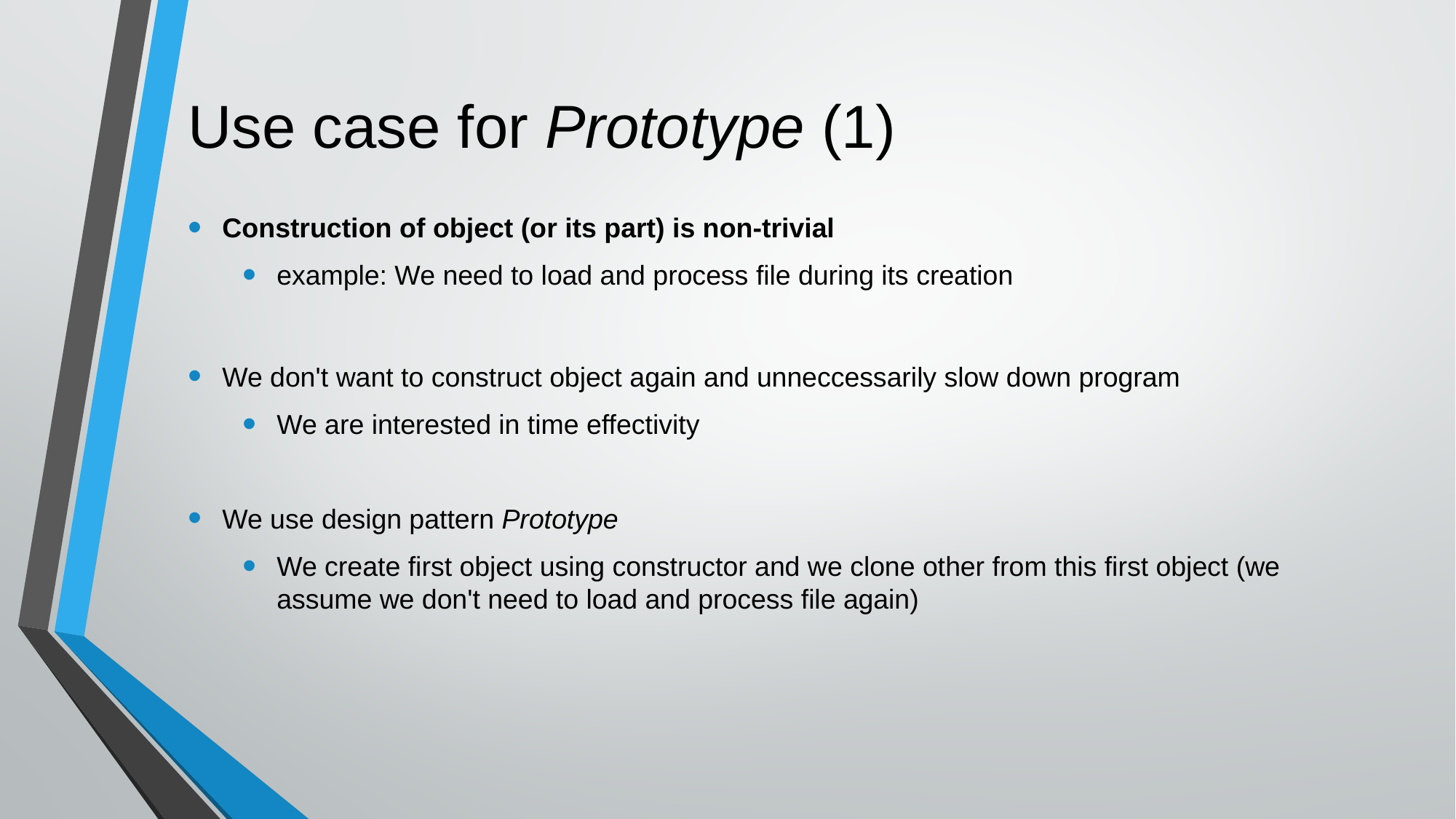

# Use case for Prototype (1)
Construction of object (or its part) is non-trivial
example: We need to load and process file during its creation

We don't want to construct object again and unneccessarily slow down program
We are interested in time effectivity

We use design pattern Prototype
We create first object using constructor and we clone other from this first object (we assume we don't need to load and process file again)